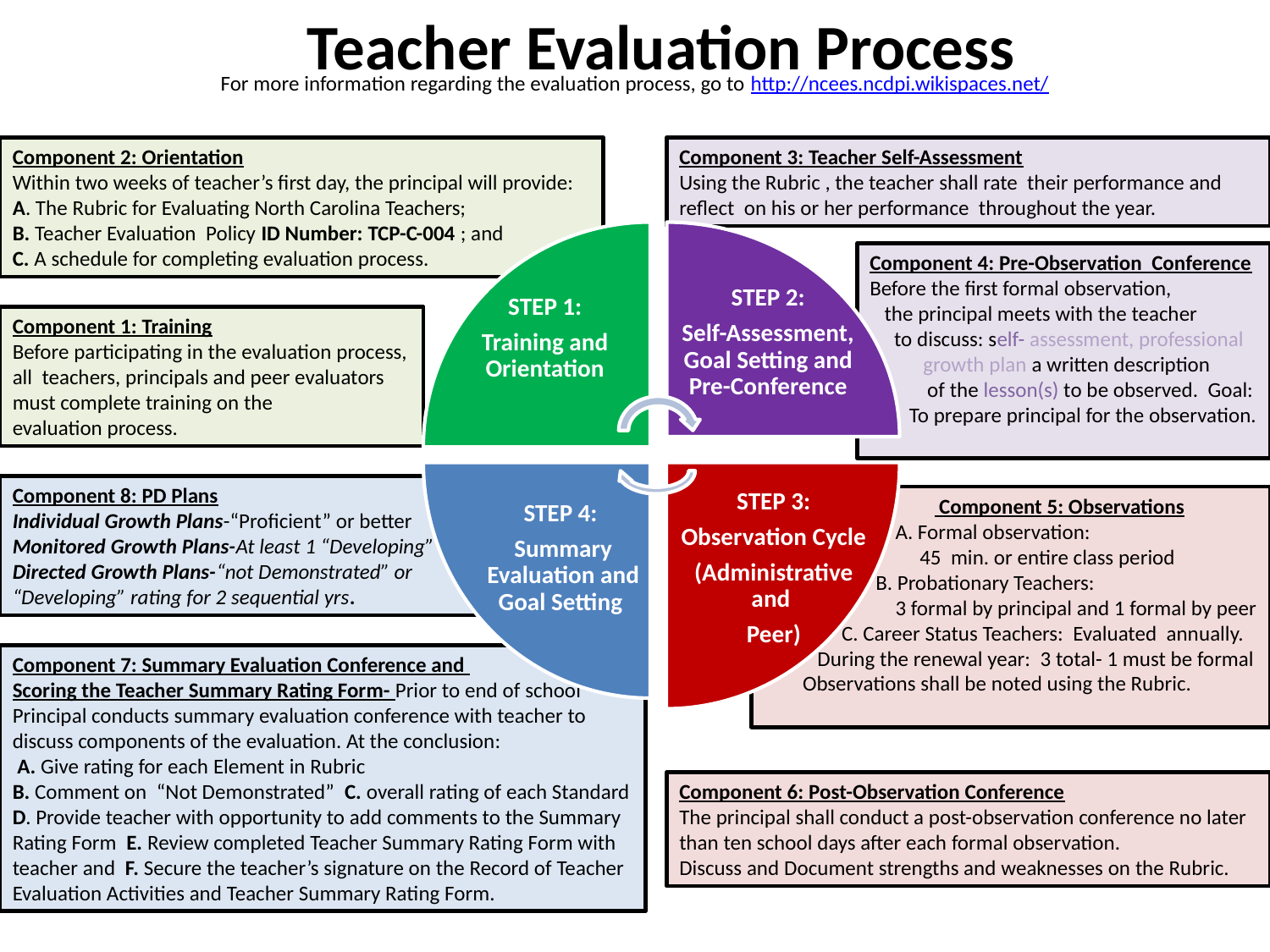

Teacher Evaluation Process
For more information regarding the evaluation process, go to http://ncees.ncdpi.wikispaces.net/
Component 2: Orientation
Within two weeks of teacher’s first day, the principal will provide:
A. The Rubric for Evaluating North Carolina Teachers;
B. Teacher Evaluation  Policy ID Number: TCP-C-004 ; and
C. A schedule for completing evaluation process.
Component 3: Teacher Self-Assessment
Using the Rubric , the teacher shall rate  their performance and reflect  on his or her performance  throughout the year.

STEP 1:
Training and Orientation

STEP 2:
Self-Assessment, Goal Setting and Pre-Conference
Component 4: Pre-Observation  Conference Before the first formal observation,
   the principal meets with the teacher
     to discuss: self- assessment, professional
           growth plan a written description
           of the lesson(s) to be observed.  Goal:
        To prepare principal for the observation.
Component 1: Training
Before participating in the evaluation process, all  teachers, principals and peer evaluators must complete training on the
evaluation process.

STEP 4:
Summary Evaluation and Goal Setting

STEP 3:
Observation Cycle
(Administrative and
Peer)
Component 8: PD Plans
Individual Growth Plans-“Proficient” or better
Monitored Growth Plans-At least 1 “Developing”
Directed Growth Plans-“not Demonstrated” or
“Developing” rating for 2 sequential yrs.
                                    Component 5: Observations
                           A. Formal observation:
                                45  min. or entire class period
                       B. Probationary Teachers:
                           3 formal by principal and 1 formal by peer
                C. Career Status Teachers:  Evaluated  annually.
           During the renewal year:  3 total- 1 must be formal
        Observations shall be noted using the Rubric.
Component 7: Summary Evaluation Conference and
Scoring the Teacher Summary Rating Form- Prior to end of school
Principal conducts summary evaluation conference with teacher to discuss components of the evaluation. At the conclusion:
 A. Give rating for each Element in Rubric
B. Comment on  “Not Demonstrated”  C. overall rating of each Standard
D. Provide teacher with opportunity to add comments to the Summary Rating Form  E. Review completed Teacher Summary Rating Form with teacher and  F. Secure the teacher’s signature on the Record of Teacher Evaluation Activities and Teacher Summary Rating Form.
Component 6: Post-Observation Conference
The principal shall conduct a post-observation conference no later
than ten school days after each formal observation.
Discuss and Document strengths and weaknesses on the Rubric.